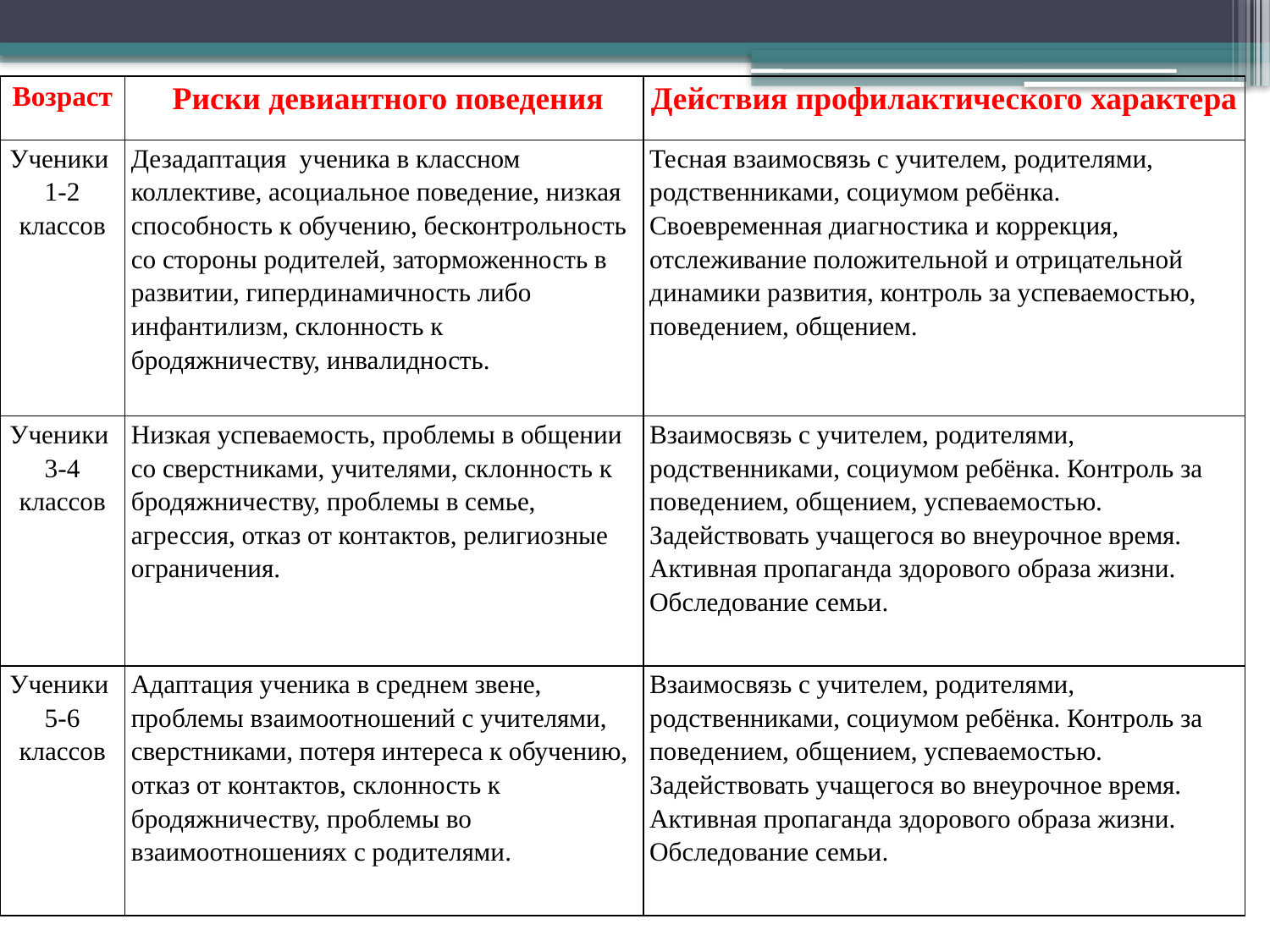

| Возраст | Риски девиантного поведения | Действия профилактического характера |
| --- | --- | --- |
| Ученики 1-2 классов | Дезадаптация ученика в классном коллективе, асоциальное поведение, низкая способность к обучению, бесконтрольность со стороны родителей, заторможенность в развитии, гипердинамичность либо инфантилизм, склонность к бродяжничеству, инвалидность. | Тесная взаимосвязь с учителем, родителями, родственниками, социумом ребёнка. Своевременная диагностика и коррекция, отслеживание положительной и отрицательной динамики развития, контроль за успеваемостью, поведением, общением. |
| Ученики 3-4 классов | Низкая успеваемость, проблемы в общении со сверстниками, учителями, склонность к бродяжничеству, проблемы в семье, агрессия, отказ от контактов, религиозные ограничения. | Взаимосвязь с учителем, родителями, родственниками, социумом ребёнка. Контроль за поведением, общением, успеваемостью. Задействовать учащегося во внеурочное время. Активная пропаганда здорового образа жизни. Обследование семьи. |
| Ученики 5-6 классов | Адаптация ученика в среднем звене, проблемы взаимоотношений с учителями, сверстниками, потеря интереса к обучению, отказ от контактов, склонность к бродяжничеству, проблемы во взаимоотношениях с родителями. | Взаимосвязь с учителем, родителями, родственниками, социумом ребёнка. Контроль за поведением, общением, успеваемостью. Задействовать учащегося во внеурочное время. Активная пропаганда здорового образа жизни. Обследование семьи. |